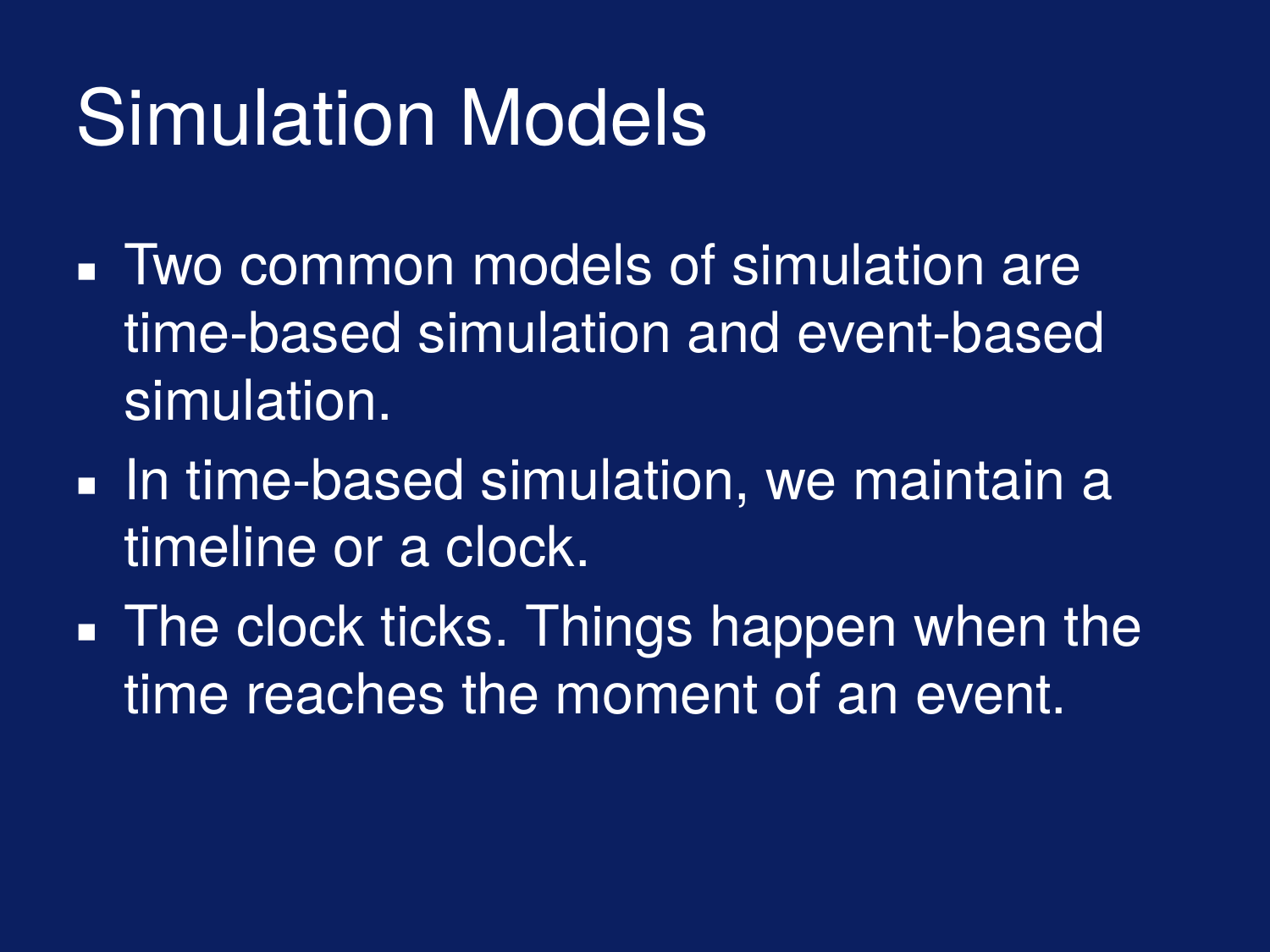

# Simulation Models
Two common models of simulation are time-based simulation and event-based simulation.
In time-based simulation, we maintain a timeline or a clock.
The clock ticks. Things happen when the time reaches the moment of an event.